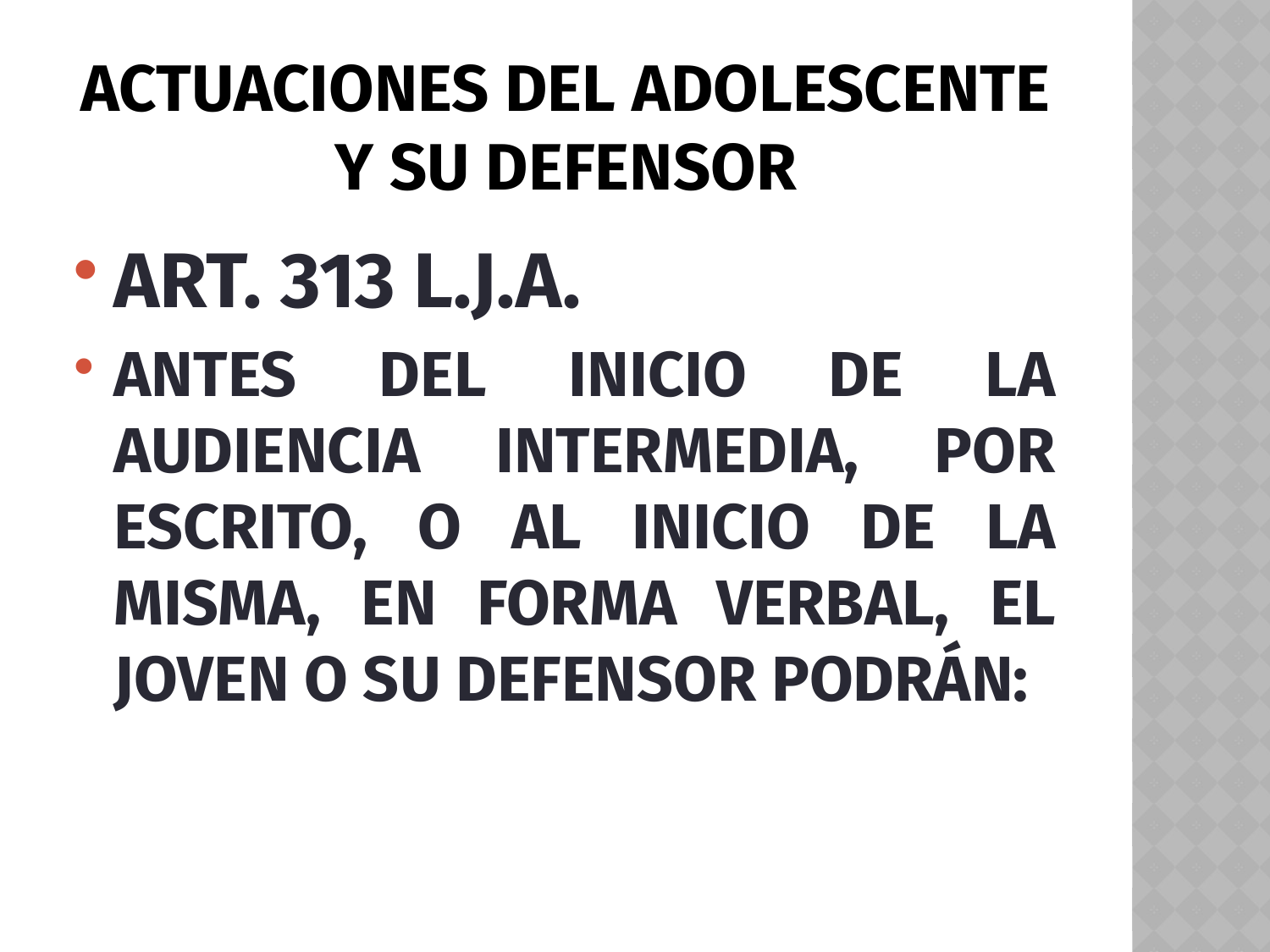

# Actuaciones del adolescente y su defensor
ART. 313 L.J.A.
ANTES DEL INICIO DE LA AUDIENCIA INTERMEDIA, POR ESCRITO, O AL INICIO DE LA MISMA, EN FORMA VERBAL, EL JOVEN O SU DEFENSOR PODRÁN: